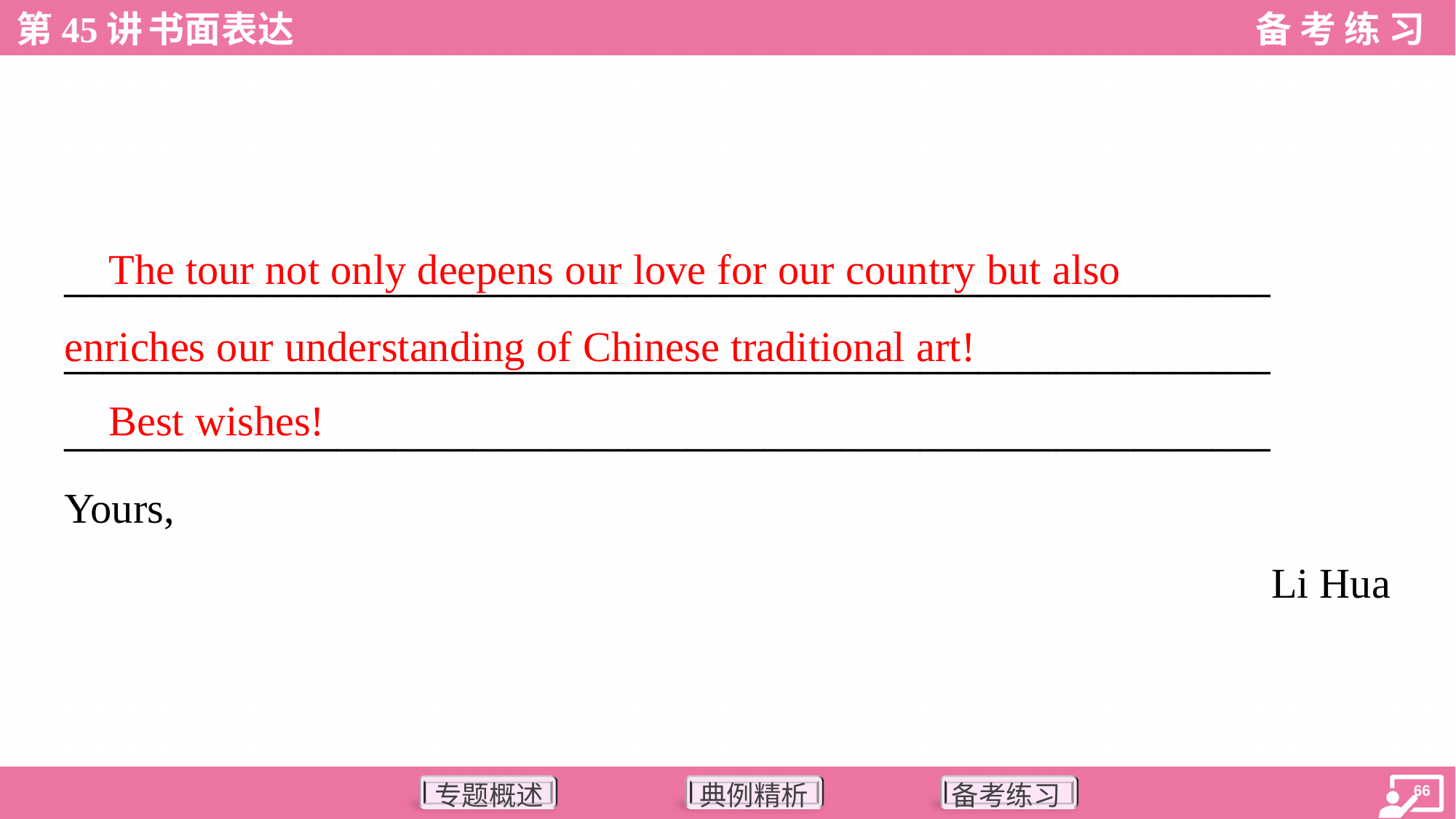

The tour not only deepens our love for our country but also
enriches our understanding of Chinese traditional art!
    Best wishes!
______________________________________________________________
______________________________________________________________
______________________________________________________________
Yours,
    Li Hua